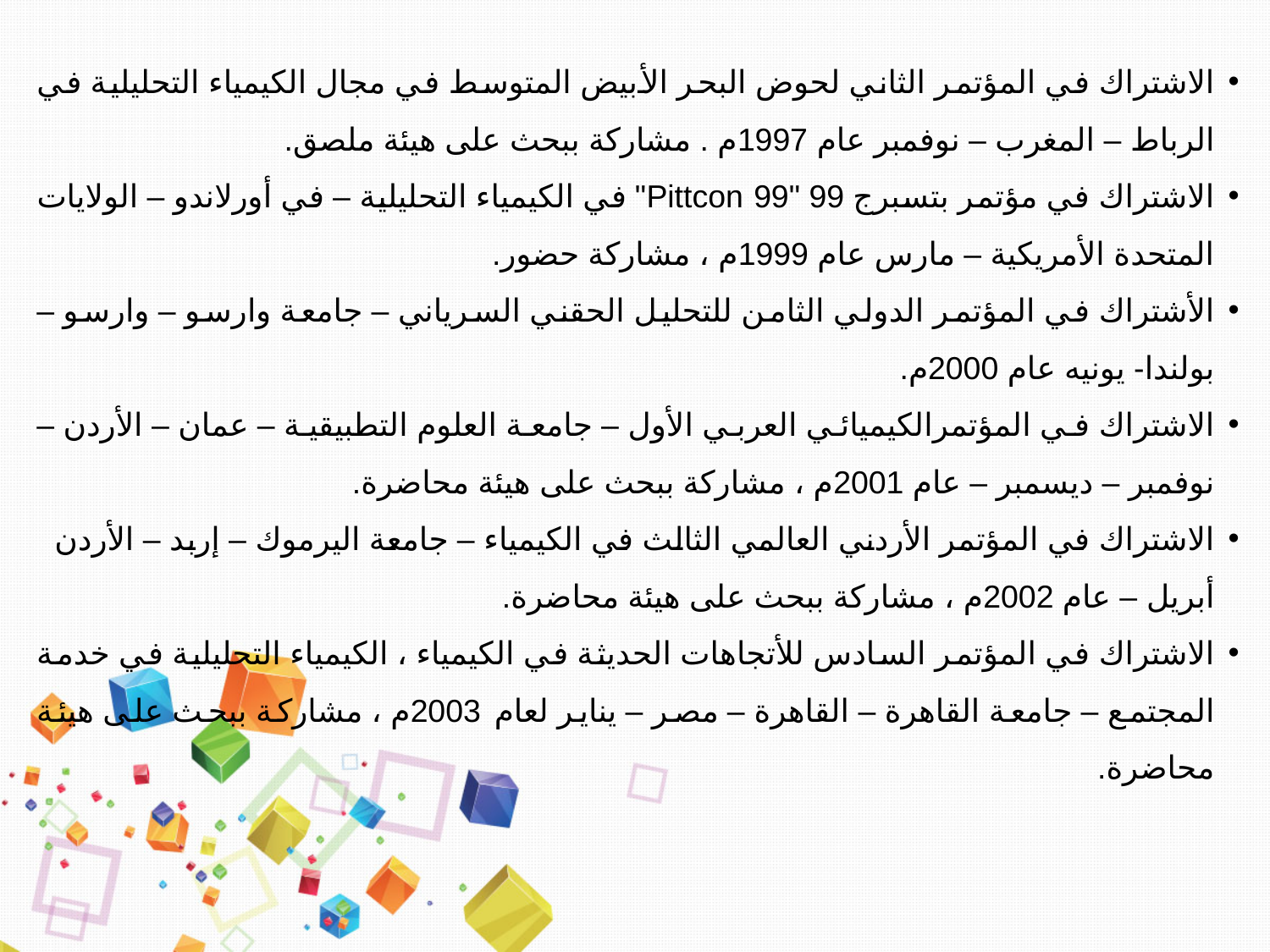

الاشتراك في المؤتمر الثاني لحوض البحر الأبيض المتوسط في مجال الكيمياء التحليلية في الرباط – المغرب – نوفمبر عام 1997م . مشاركة ببحث على هيئة ملصق.
الاشتراك في مؤتمر بتسبرج 99 "Pittcon 99" في الكيمياء التحليلية – في أورلاندو – الولايات المتحدة الأمريكية – مارس عام 1999م ، مشاركة حضور.
الأشتراك في المؤتمر الدولي الثامن للتحليل الحقني السرياني – جامعة وارسو – وارسو – بولندا- يونيه عام 2000م.
الاشتراك في المؤتمرالكيميائي العربي الأول – جامعة العلوم التطبيقية – عمان – الأردن – نوفمبر – ديسمبر – عام 2001م ، مشاركة ببحث على هيئة محاضرة.
الاشتراك في المؤتمر الأردني العالمي الثالث في الكيمياء – جامعة اليرموك – إربد – الأردن   أبريل – عام 2002م ، مشاركة ببحث على هيئة محاضرة.
الاشتراك في المؤتمر السادس للأتجاهات الحديثة في الكيمياء ، الكيمياء التحليلية في خدمة المجتمع – جامعة القاهرة – القاهرة – مصر – يناير لعام 2003م ، مشاركة ببحث على هيئة محاضرة.